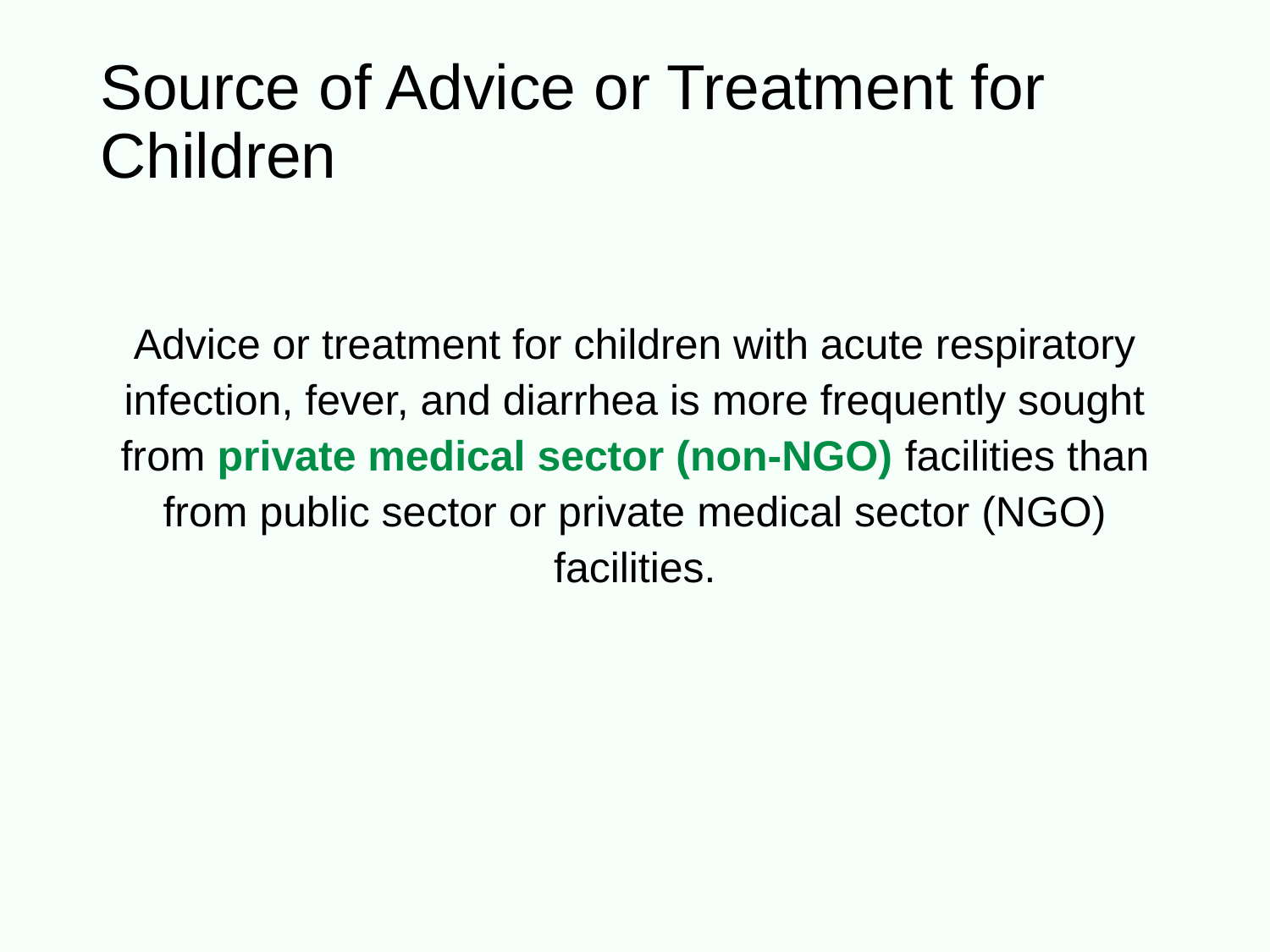

# Source of Advice or Treatment for Children
Advice or treatment for children with acute respiratory infection, fever, and diarrhea is more frequently sought from private medical sector (non-NGO) facilities than from public sector or private medical sector (NGO) facilities.